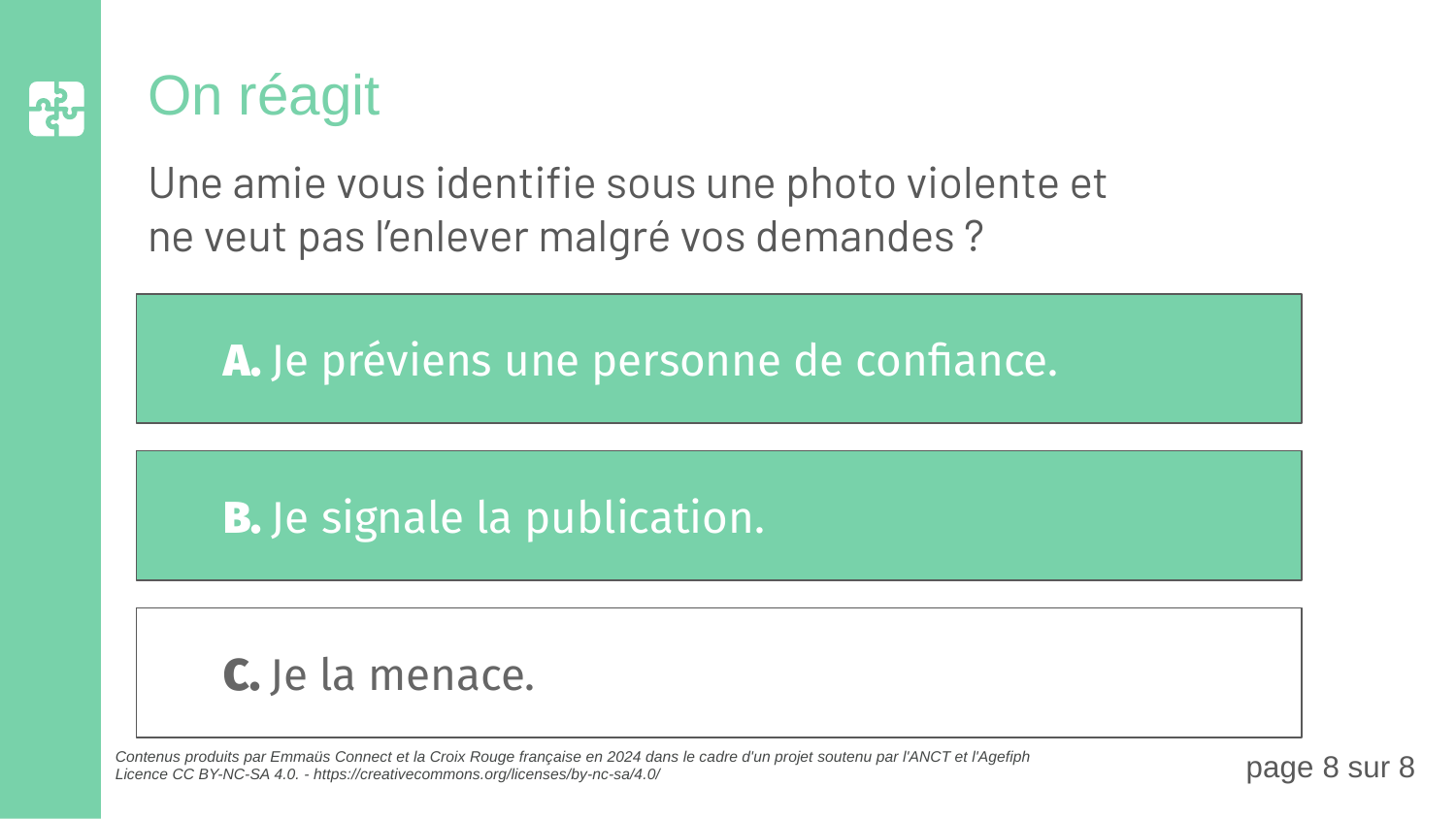

On réagit
Une amie vous identifie sous une photo violente et
ne veut pas l’enlever malgré vos demandes ?
A. Je préviens une personne de confiance.
B. Je signale la publication.
C. Je la menace.
page 8 sur 8